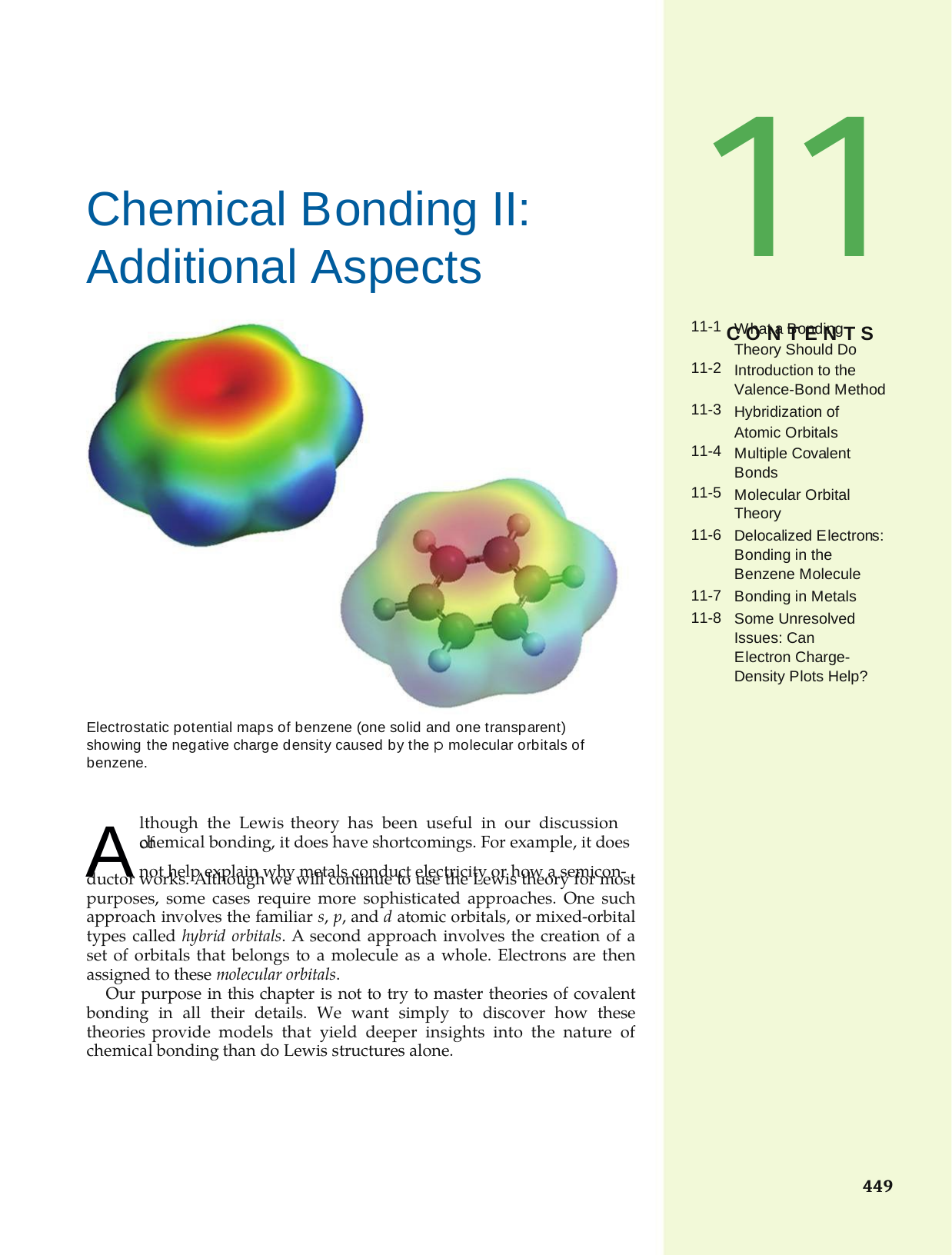

11
C O N T E N T S
Chemical Bonding II: Additional Aspects
11-1
What a Bonding Theory Should Do Introduction to the
Valence-Bond Method
Hybridization of Atomic Orbitals Multiple Covalent
Bonds
Molecular Orbital Theory
Delocalized Electrons: Bonding in the Benzene Molecule
Bonding in Metals Some Unresolved
Issues: Can Electron Charge-Density Plots Help?
11-2
11-3
11-4
11-5
11-6
11-7
11-8
Electrostatic potential maps of benzene (one solid and one transparent) showing the negative charge density caused by the p molecular orbitals of benzene.
Anot help explain why metals conduct electricity or how a semicon-
lthough  the  Lewis theory  has  been  useful  in  our  discussion  of
chemical bonding, it does have shortcomings. For example, it does
ductor works. Although we will continue to use the Lewis theory for most purposes, some cases require more sophisticated approaches. One such approach involves the familiar s, p, and d atomic orbitals, or mixed-orbital types called hybrid orbitals. A second approach involves the creation of a set of orbitals that belongs to a molecule as a whole. Electrons are then assigned to these molecular orbitals.
Our purpose in this chapter is not to try to master theories of covalent bonding in all their details. We want simply to discover how these theories provide models that yield deeper insights into the nature of chemical bonding than do Lewis structures alone.
449